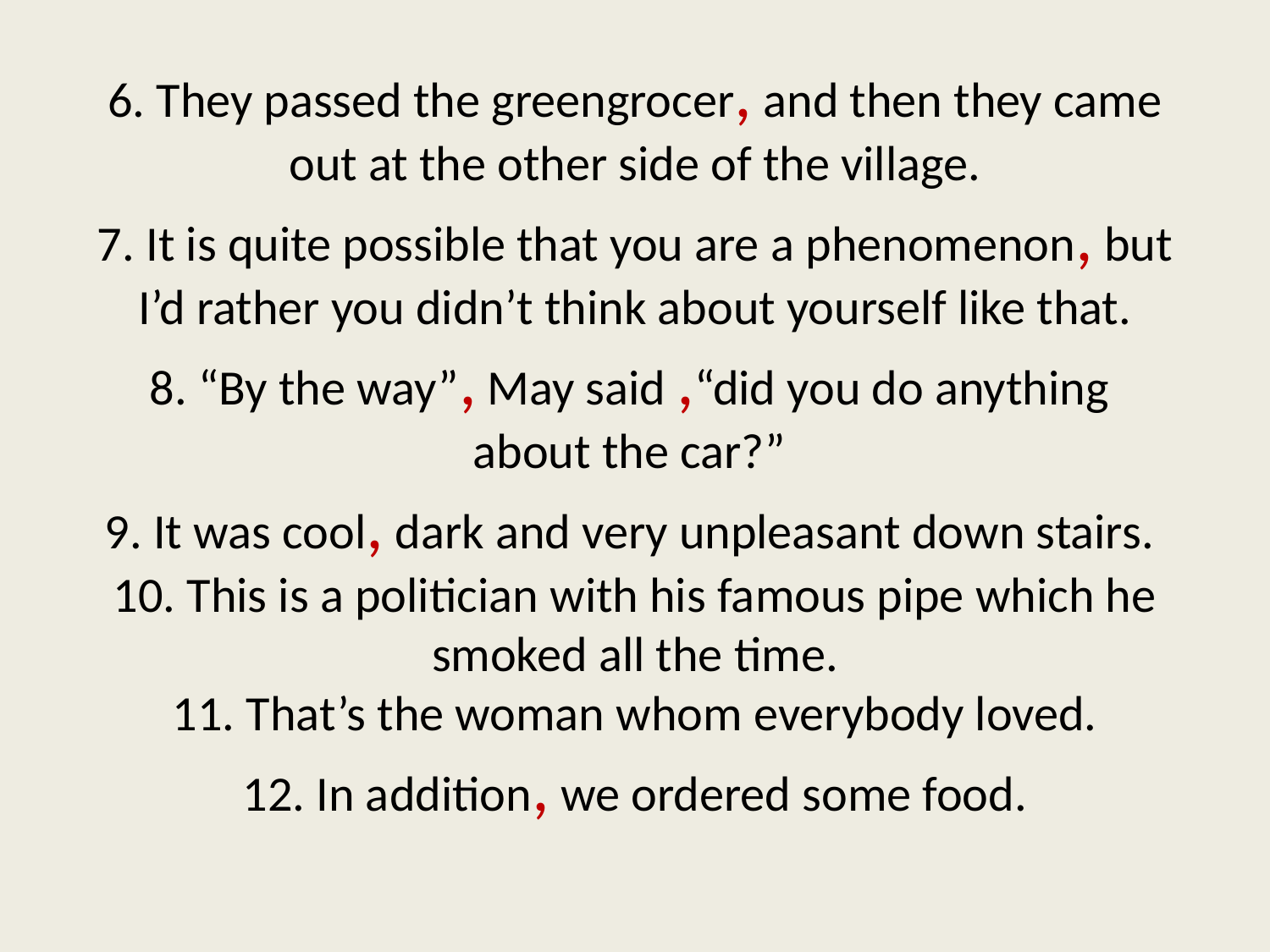

# 6. They passed the greengrocer, and then they came out at the other side of the village. 7. It is quite possible that you are a phenomenon, but I’d rather you didn’t think about yourself like that. 8. “By the way”, May said ,“did you do anything about the car?” 9. It was cool, dark and very unpleasant down stairs. 10. This is a politician with his famous pipe which he smoked all the time. 11. That’s the woman whom everybody loved. 12. In addition, we ordered some food.